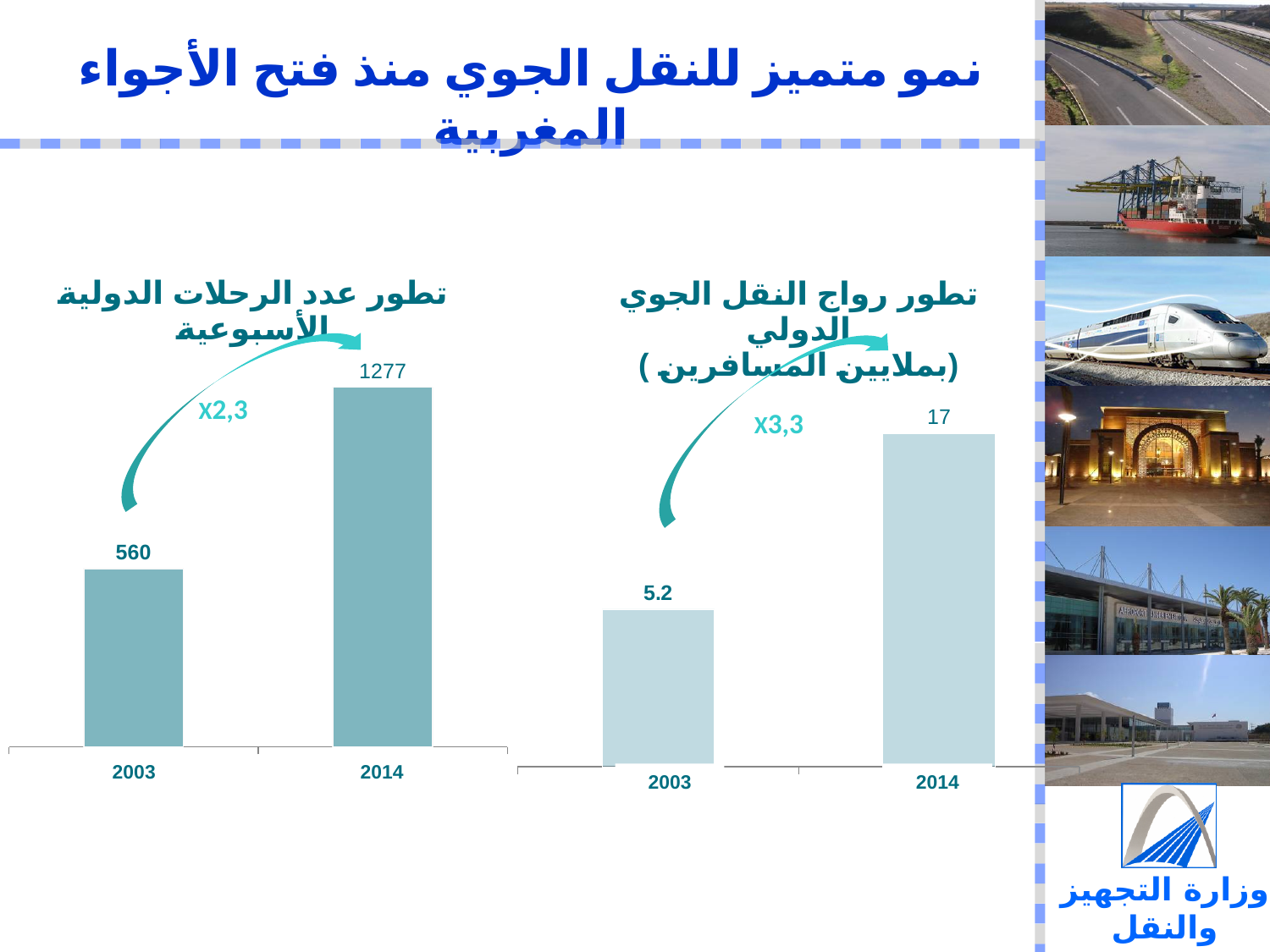

# نمو متميز للنقل الجوي منذ فتح الأجواء المغربية

### Chart: تطور عدد الرحلات الدولية الأسبوعية

| Category |  |
|---|---|
| 2003 | 560.0 |
| 2008 | 1130.0 |

### Chart: تطور رواج النقل الجوي الدولي
( بملايين المسافرين)

| Category |  |
|---|---|
| 2003 | 5.2 |
| 2008 | 11.0 |

X2,3
X3,3
2003
2014
2003
2014